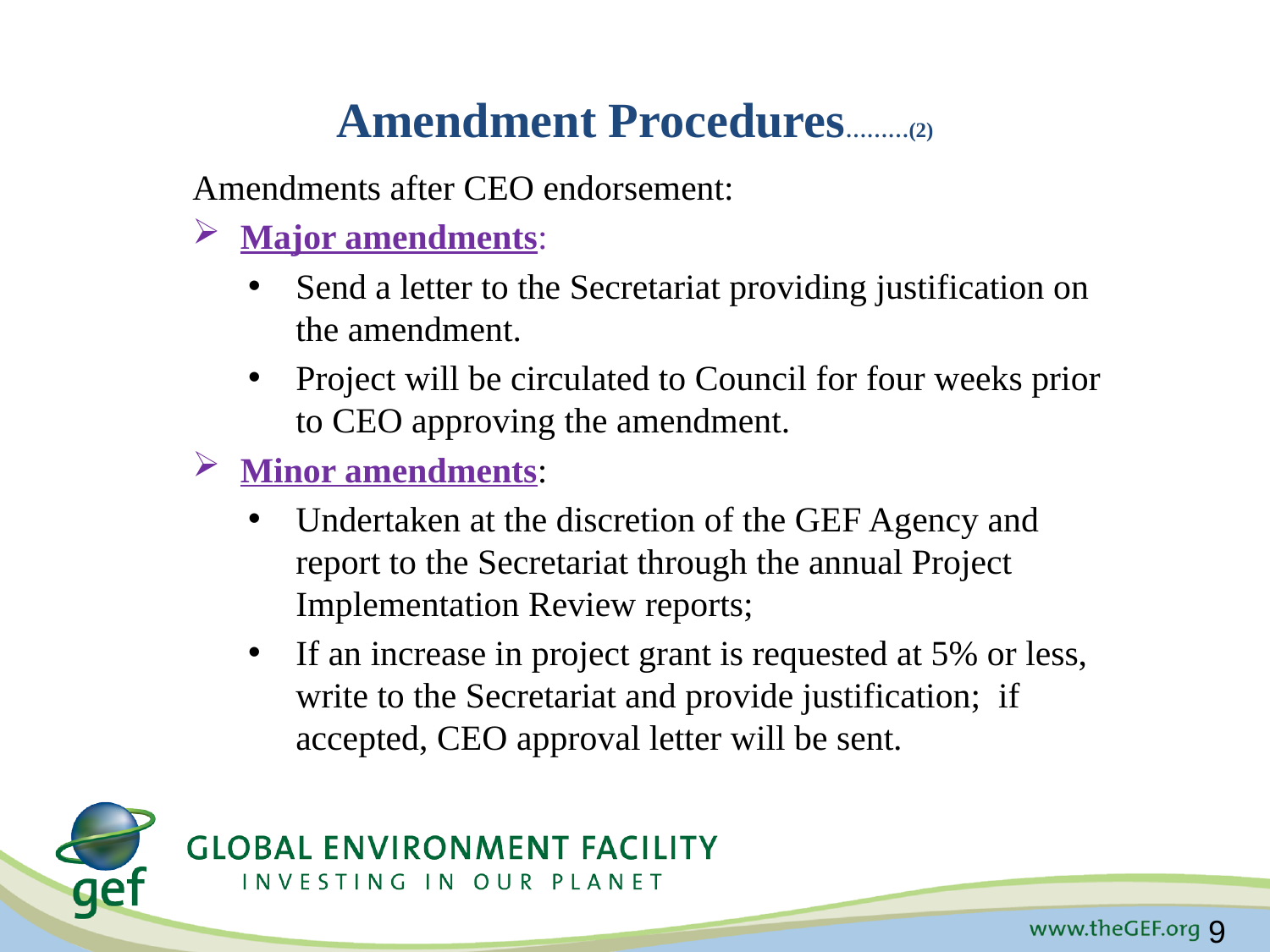

# Amendment Procedures………(2)
Amendments after CEO endorsement:
Major amendments:
Send a letter to the Secretariat providing justification on the amendment.
Project will be circulated to Council for four weeks prior to CEO approving the amendment.
Minor amendments:
Undertaken at the discretion of the GEF Agency and report to the Secretariat through the annual Project Implementation Review reports;
If an increase in project grant is requested at 5% or less, write to the Secretariat and provide justification;  if accepted, CEO approval letter will be sent.